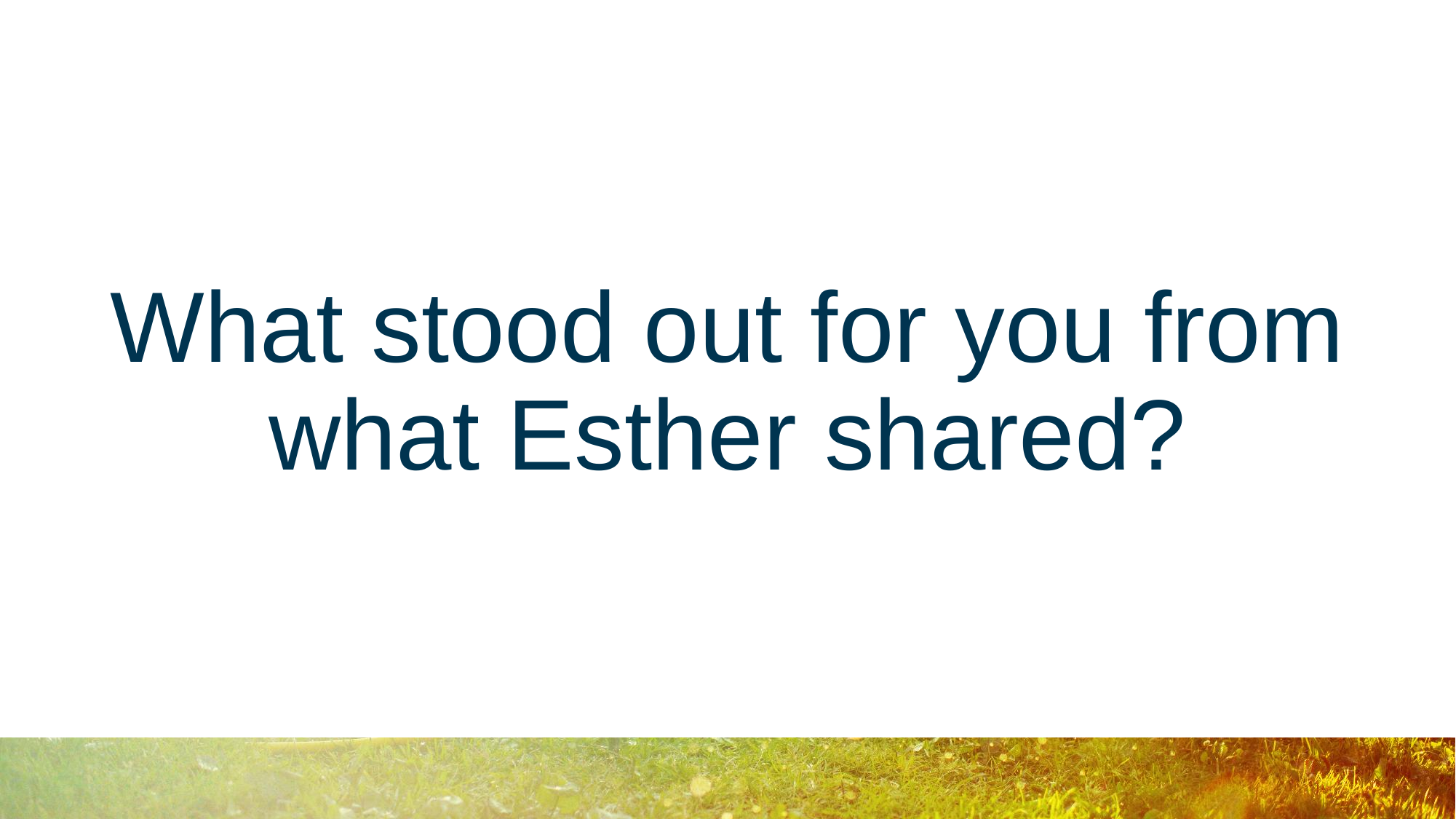

# What stood out for you from what Esther shared?